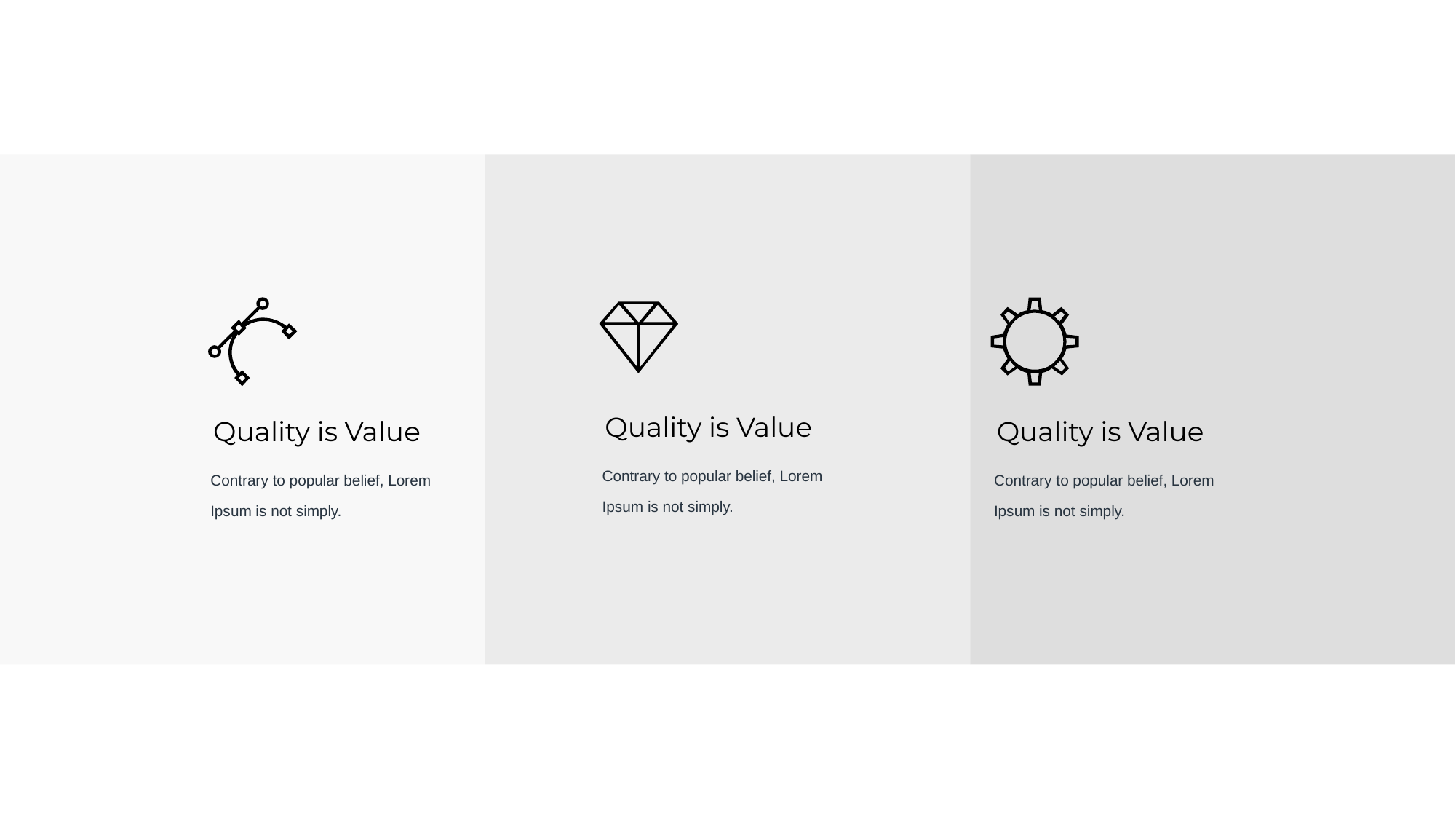

Quality is Value
Contrary to popular belief, Lorem Ipsum is not simply.

Quality is Value
Contrary to popular belief, Lorem Ipsum is not simply.

Quality is Value
Contrary to popular belief, Lorem Ipsum is not simply.